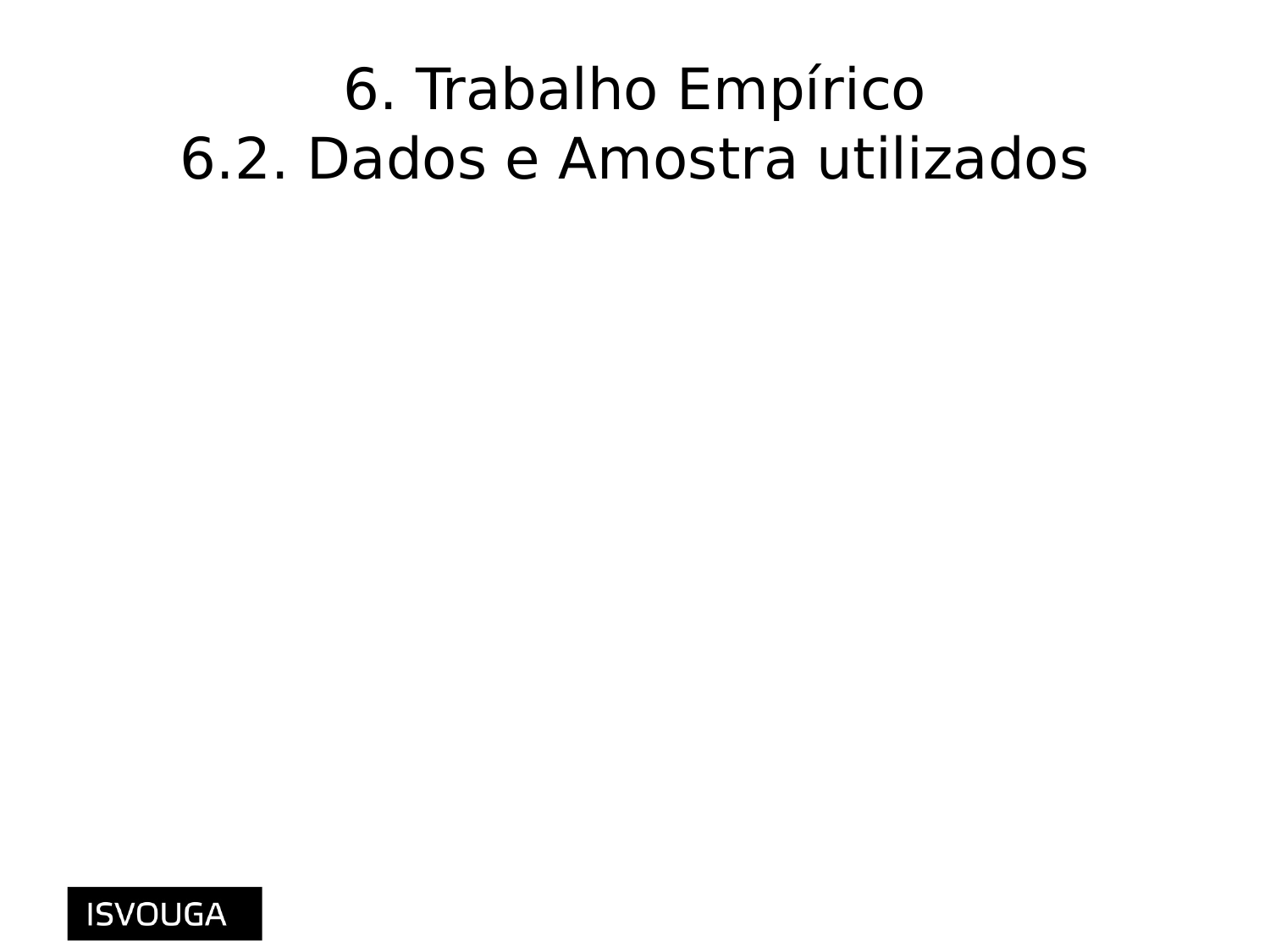

# 6. Trabalho Empírico 6.2. Dados e Amostra utilizados